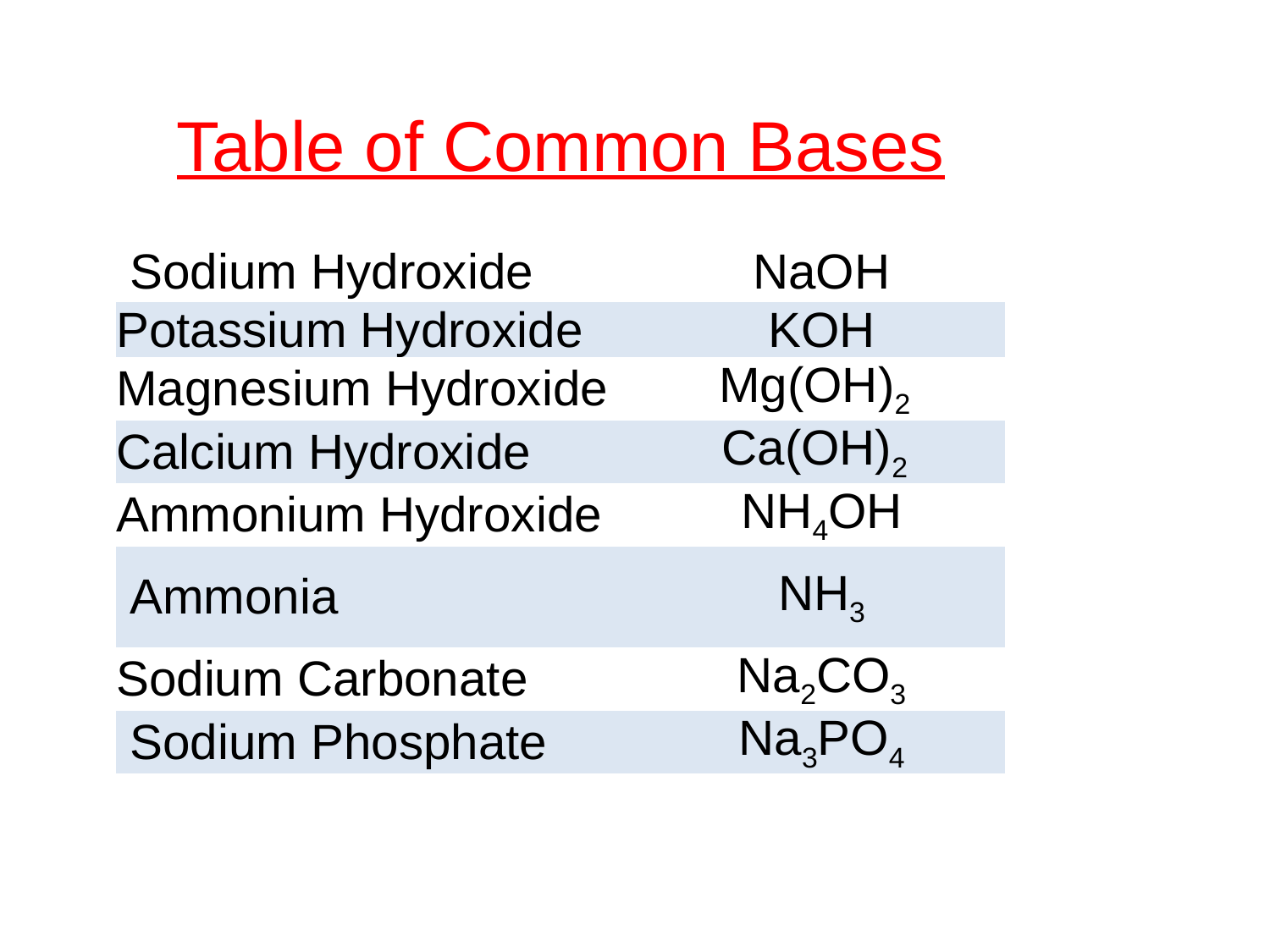

| Table of Common Bases |  |
| --- | --- |
| Sodium Hydroxide | NaOH |
| Potassium Hydroxide | KOH |
| Magnesium Hydroxide | Mg(OH)2 |
| Calcium Hydroxide | Ca(OH)2 |
| Ammonium Hydroxide | NH4OH |
| Ammonia | NH3 |
| Sodium Carbonate | Na2CO3 |
| Sodium Phosphate | Na3PO4 |